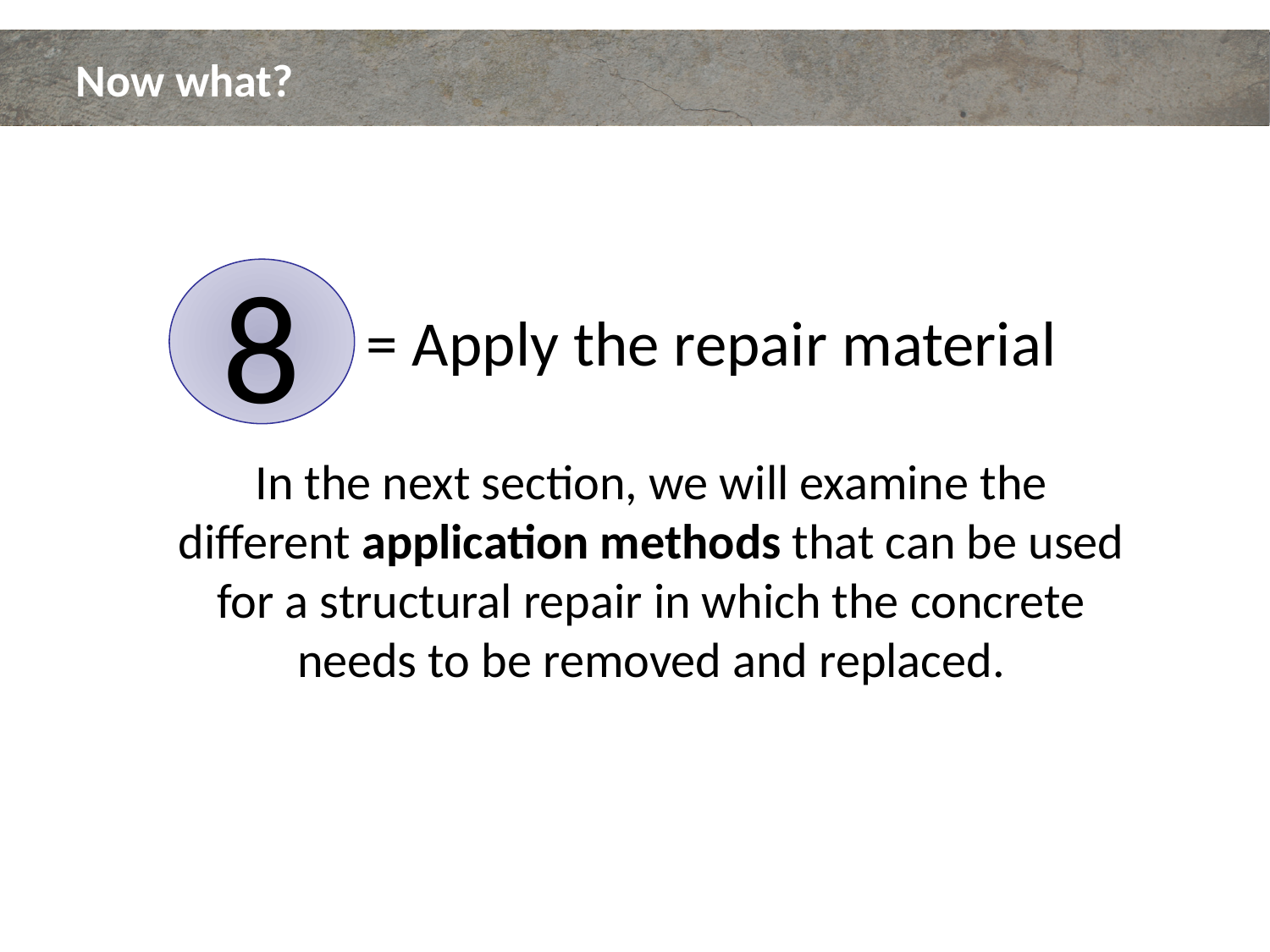

# Now what?
8
= Apply the repair material
In the next section, we will examine the different application methods that can be used for a structural repair in which the concrete needs to be removed and replaced.